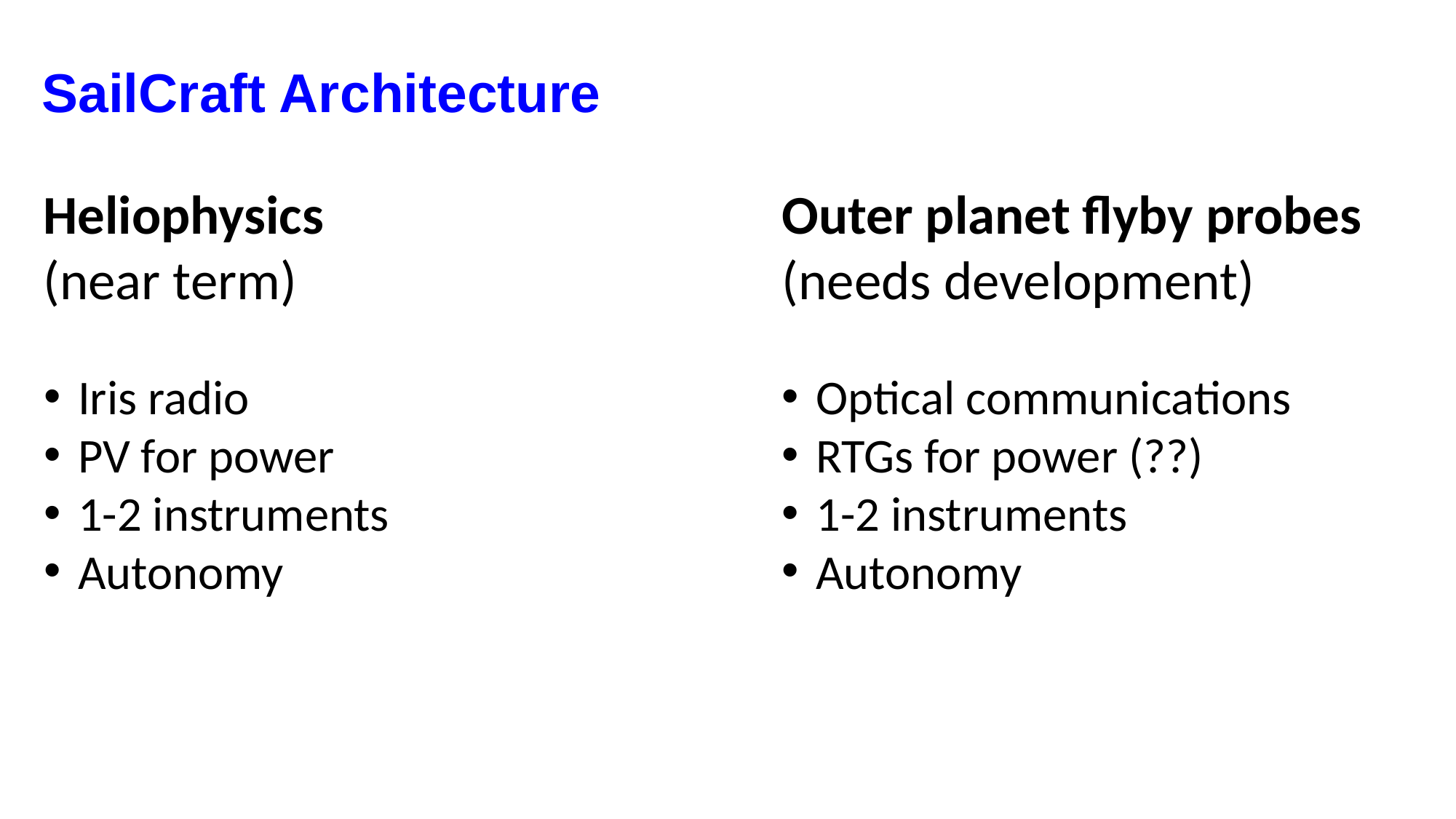

# SailCraft Architecture
Heliophysics
(near term)
Outer planet flyby probes
(needs development)
Optical communications
RTGs for power (??)
1-2 instruments
Autonomy
Iris radio
PV for power
1-2 instruments
Autonomy